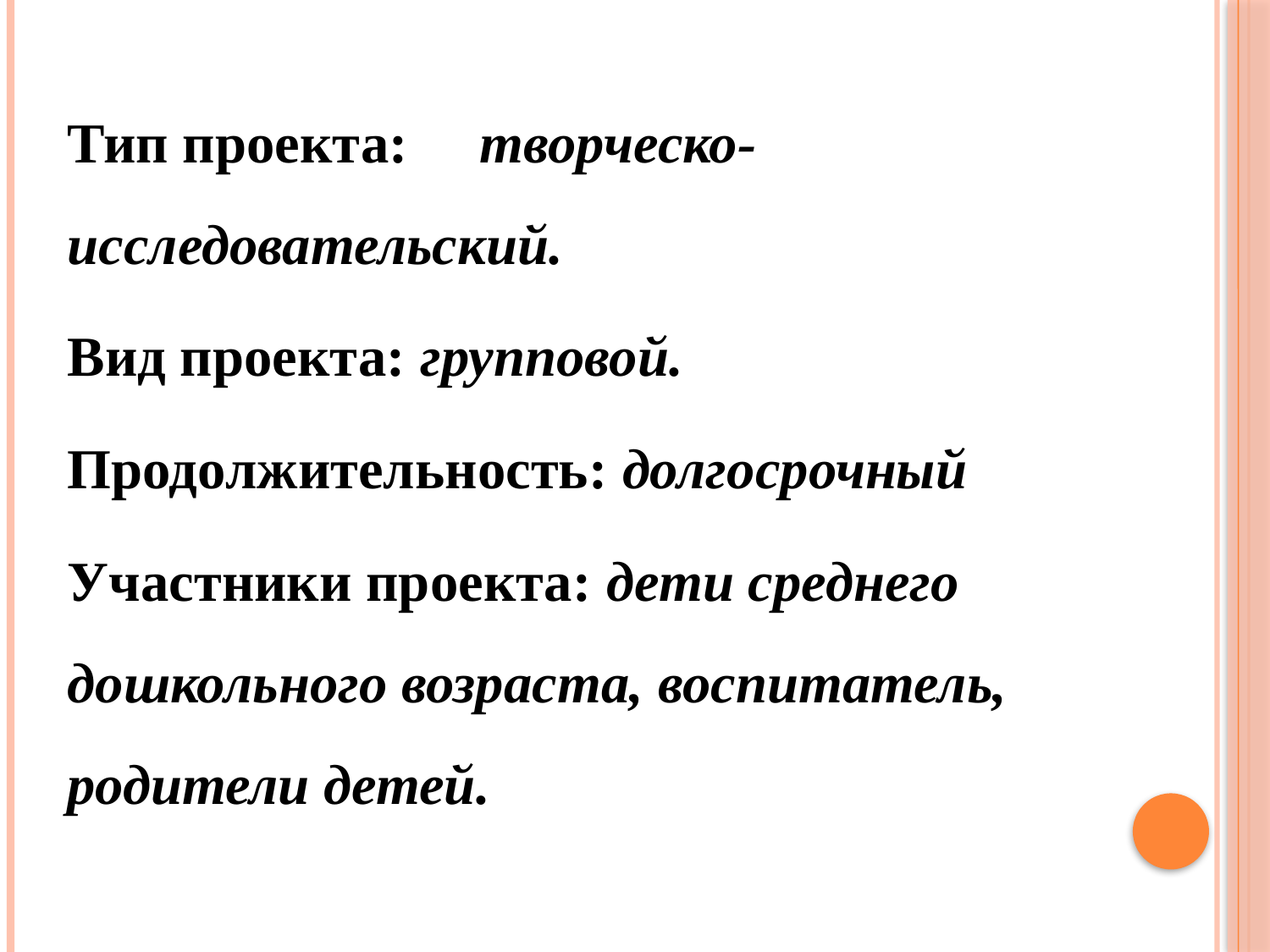

Тип проекта:     творческо-исследовательский.
Вид проекта: групповой.
Продолжительность: долгосрочный
Участники проекта: дети среднего дошкольного возраста, воспитатель, родители детей.